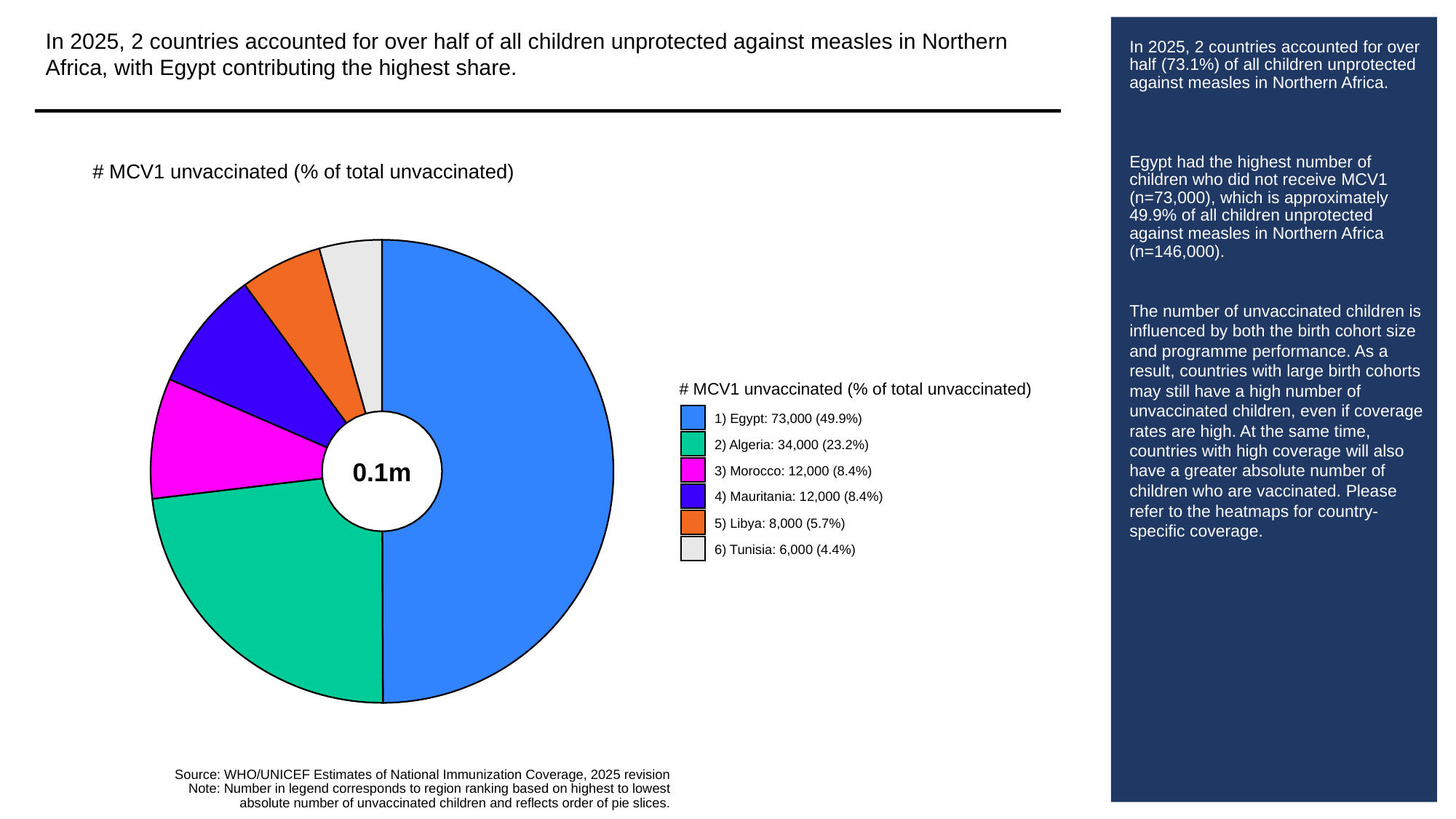

In 2025, 2 countries accounted for over half of all children unprotected against measles in Northern Africa, with Egypt contributing the highest share.
# In 2025, 2 countries accounted for over half (73.1%) of all children unprotected against measles in Northern Africa.

Egypt had the highest number of children who did not receive MCV1 (n=73,000), which is approximately 49.9% of all children unprotected against measles in Northern Africa (n=146,000).

The number of unvaccinated children is influenced by both the birth cohort size and programme performance. As a result, countries with large birth cohorts may still have a high number of unvaccinated children, even if coverage rates are high. At the same time, countries with high coverage will also have a greater absolute number of children who are vaccinated. Please refer to the heatmaps for country-specific coverage.

# MCV1 unvaccinated (% of total unvaccinated)

# MCV1 unvaccinated (% of total unvaccinated)

1) Egypt: 73,000 (49.9%)

2) Algeria: 34,000 (23.2%)

0.1m
3) Morocco: 12,000 (8.4%)

4) Mauritania: 12,000 (8.4%)

5) Libya: 8,000 (5.7%)

6) Tunisia: 6,000 (4.4%)
Source: WHO/UNICEF Estimates of National Immunization Coverage, 2025 revision
Note: Number in legend corresponds to region ranking based on highest to lowest
absolute number of unvaccinated children and reflects order of pie slices.